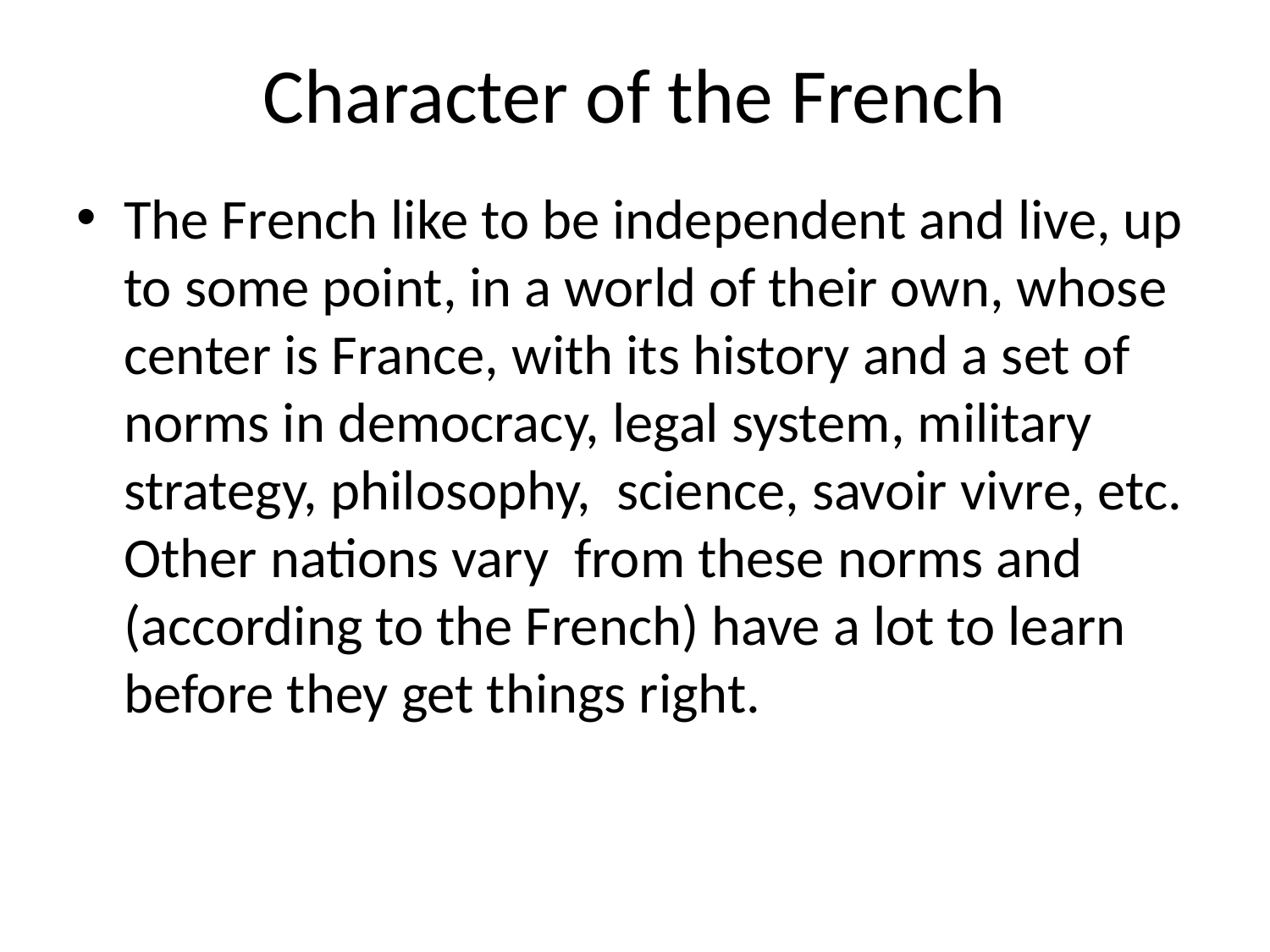

# Character of the French
The French like to be independent and live, up to some point, in a world of their own, whose center is France, with its history and a set of norms in democracy, legal system, military strategy, philosophy,  science, savoir vivre, etc. Other nations vary  from these norms and (according to the French) have a lot to learn before they get things right.